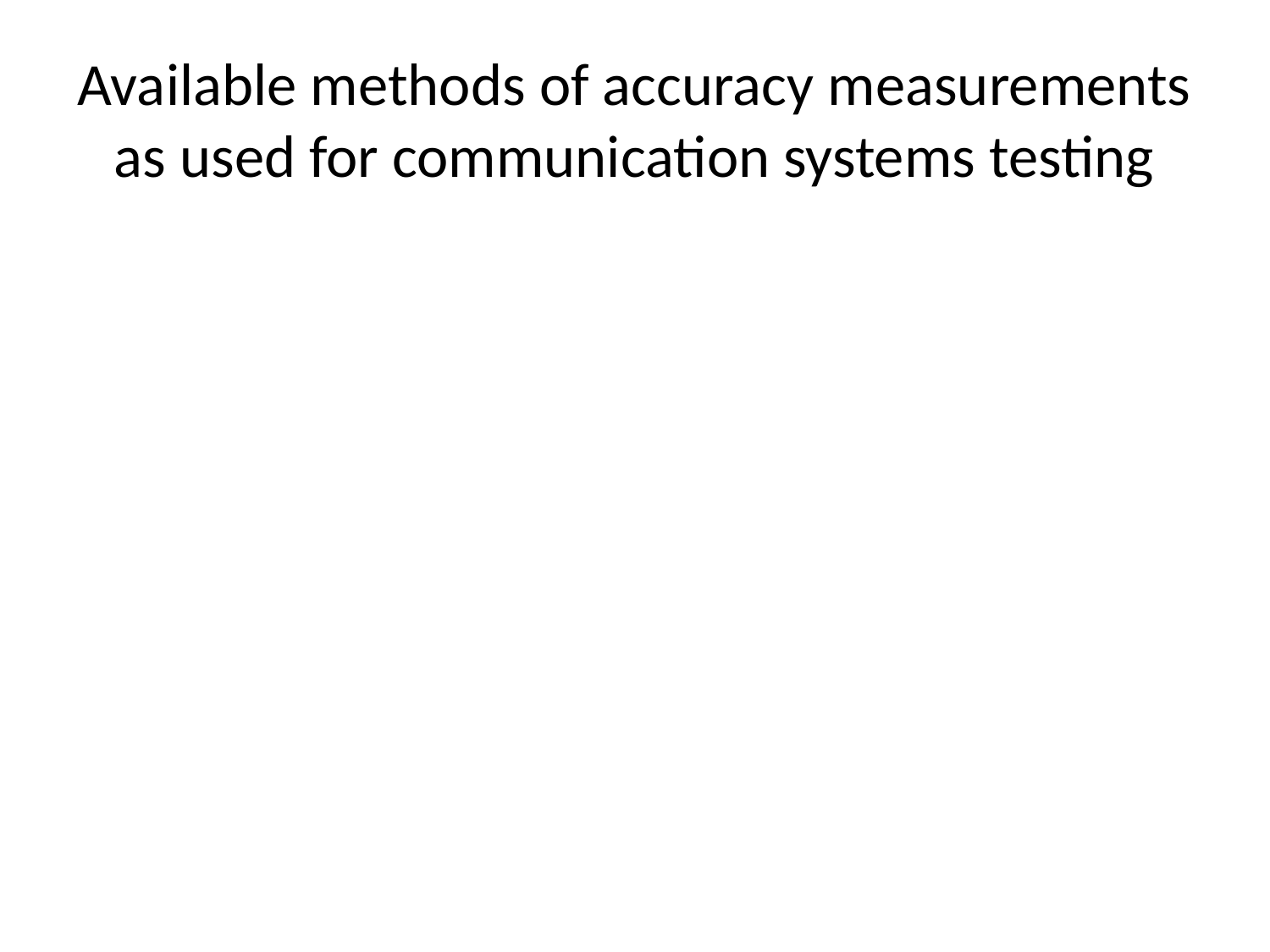

# Available methods of accuracy measurements as used for communication systems testing